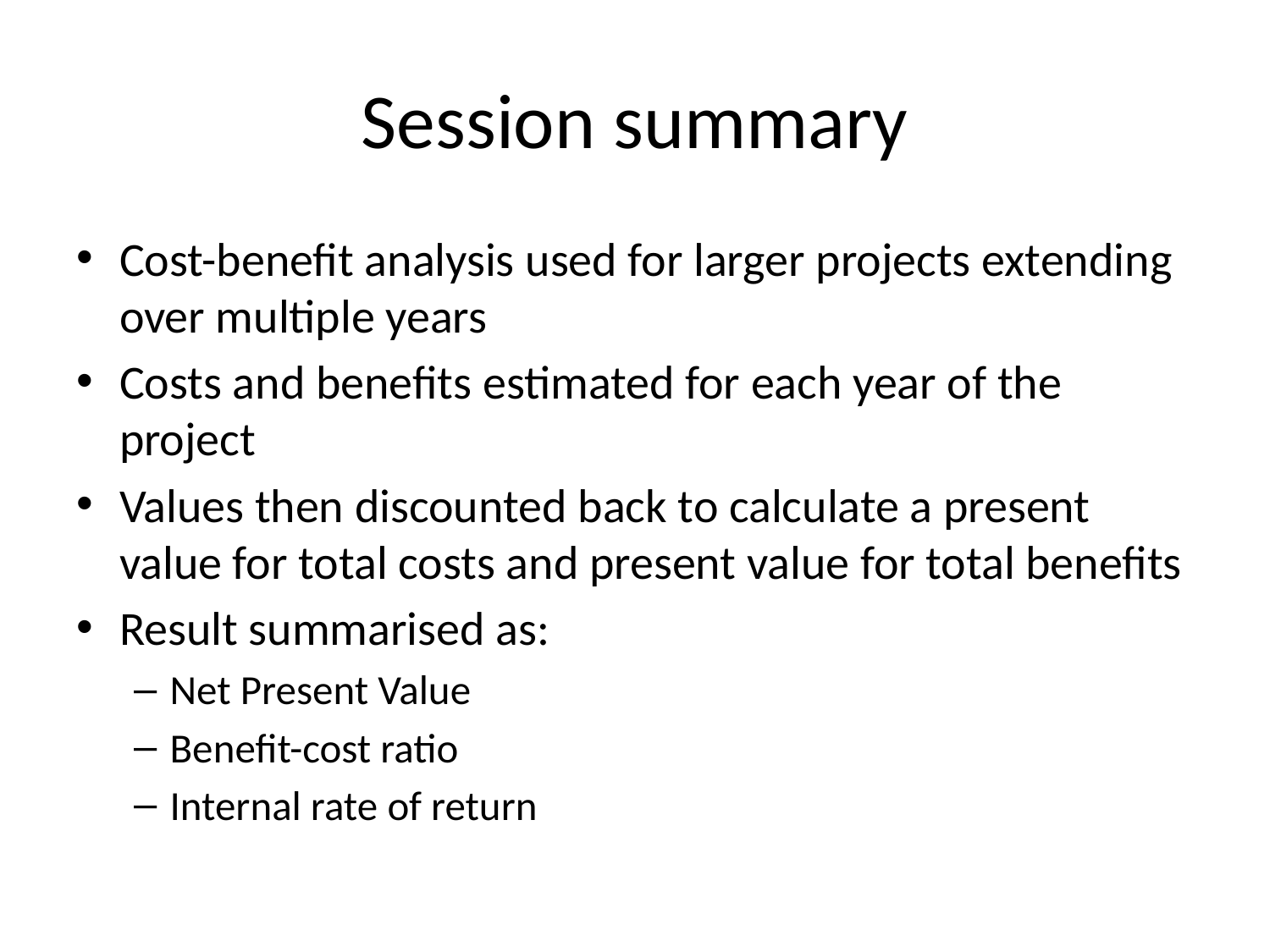

# Session summary
Cost-benefit analysis used for larger projects extending over multiple years
Costs and benefits estimated for each year of the project
Values then discounted back to calculate a present value for total costs and present value for total benefits
Result summarised as:
Net Present Value
Benefit-cost ratio
Internal rate of return